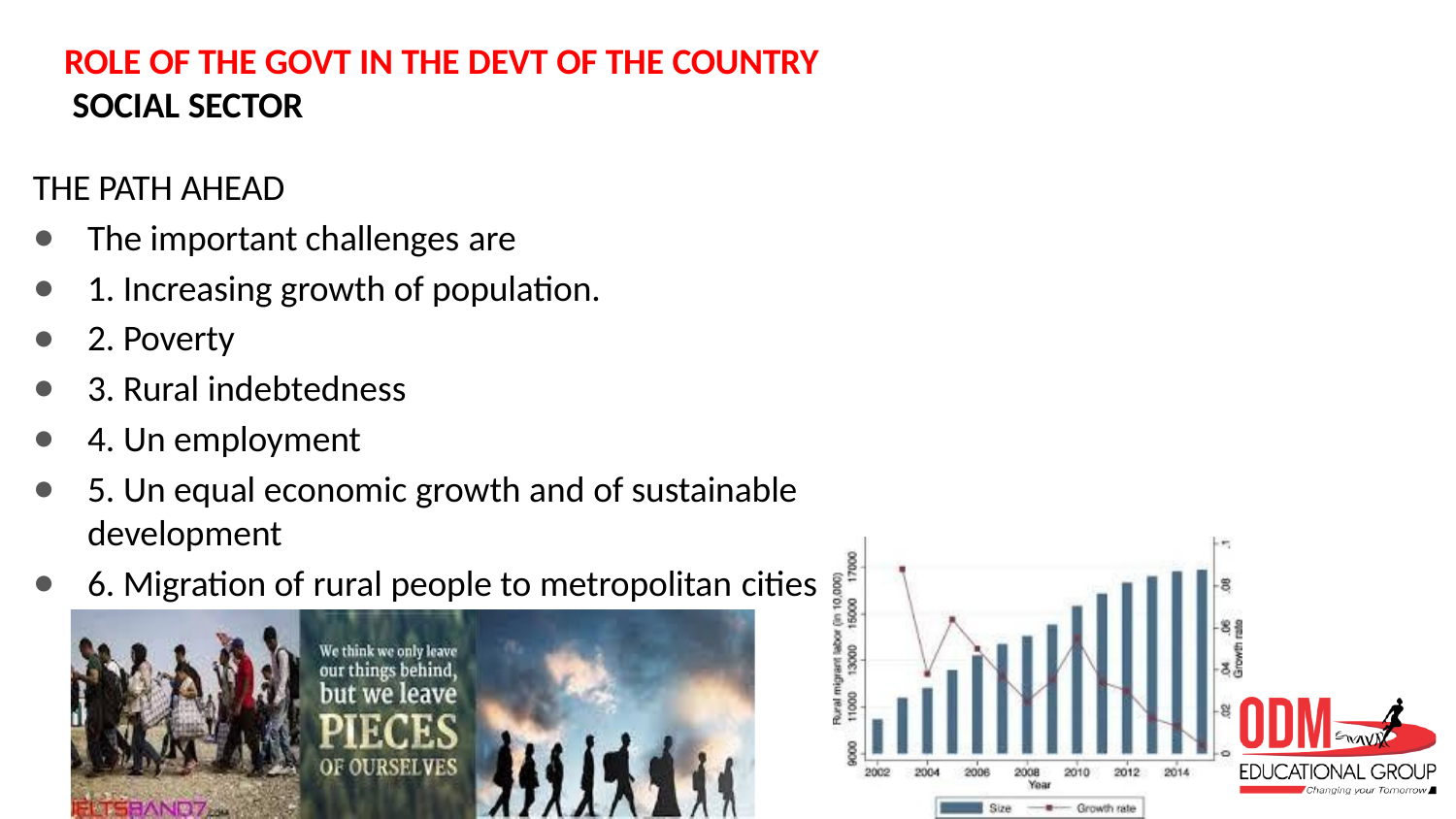

ROLE OF THE GOVT IN THE DEVT OF THE COUNTRY  SOCIAL SECTOR

THE PATH AHEAD
The important challenges are
1. Increasing growth of population.
2. Poverty
3. Rural indebtedness
4. Un employment
5. Un equal economic growth and of sustainable development
6. Migration of rural people to metropolitan cities